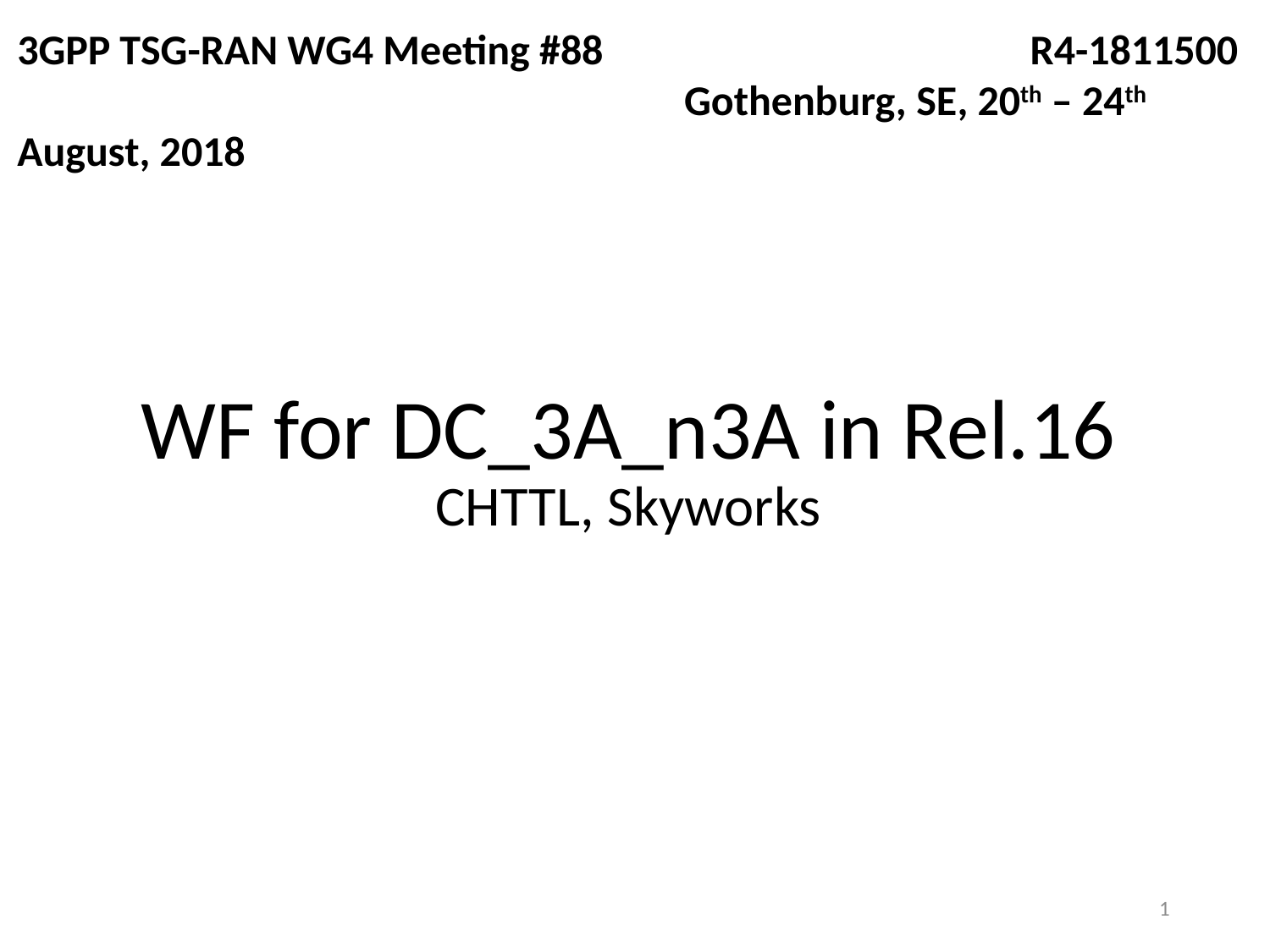

3GPP TSG-RAN WG4 Meeting #88	 		             R4-1811500                                                                       Gothenburg, SE, 20th – 24th August, 2018
# WF for DC_3A_n3A in Rel.16 CHTTL, Skyworks
1